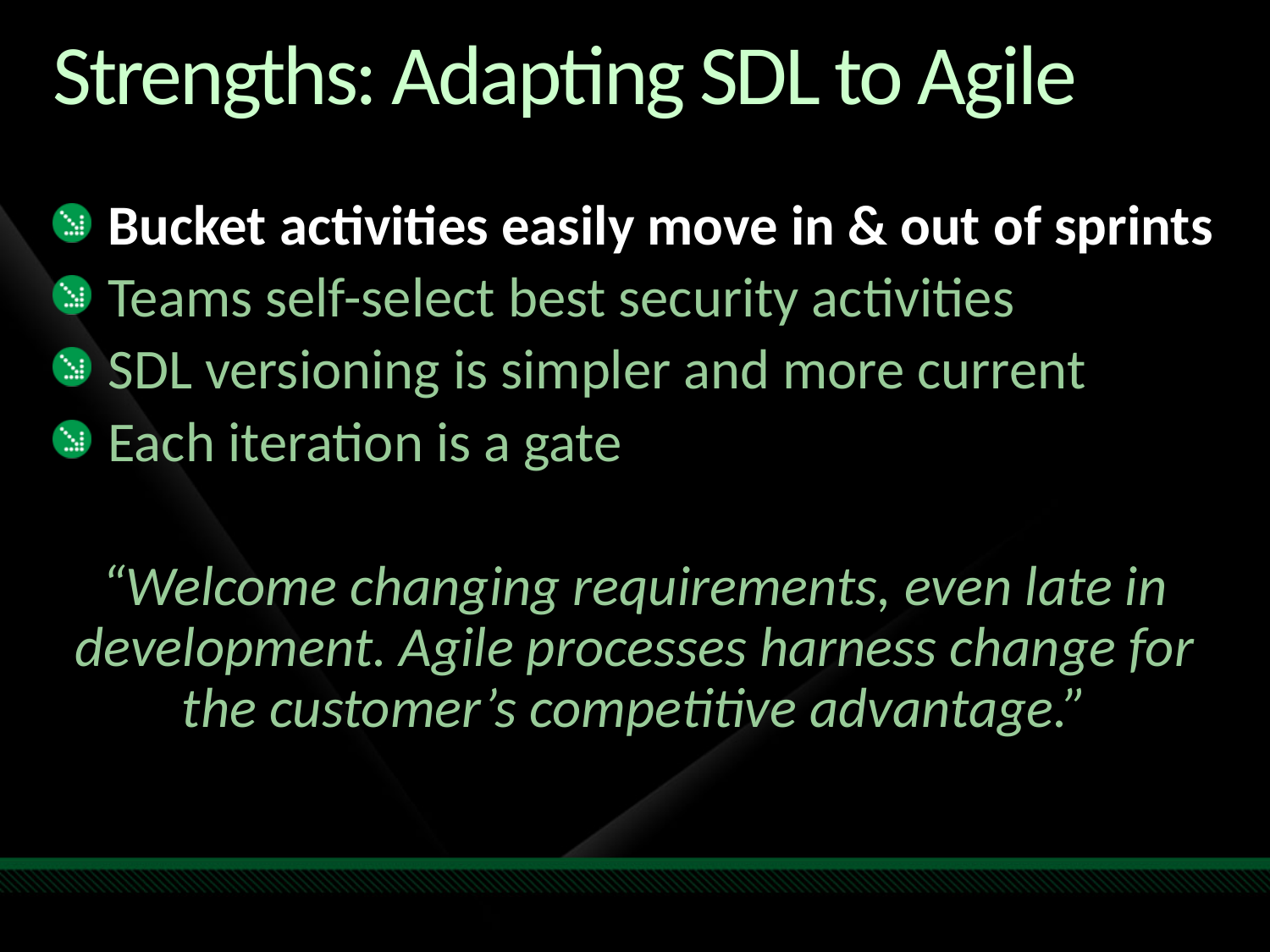

# Strengths: Adapting SDL to Agile
Bucket activities easily move in & out of sprints
Teams self-select best security activities
SDL versioning is simpler and more current
Each iteration is a gate

“Welcome changing requirements, even late in development. Agile processes harness change for the customer’s competitive advantage.”